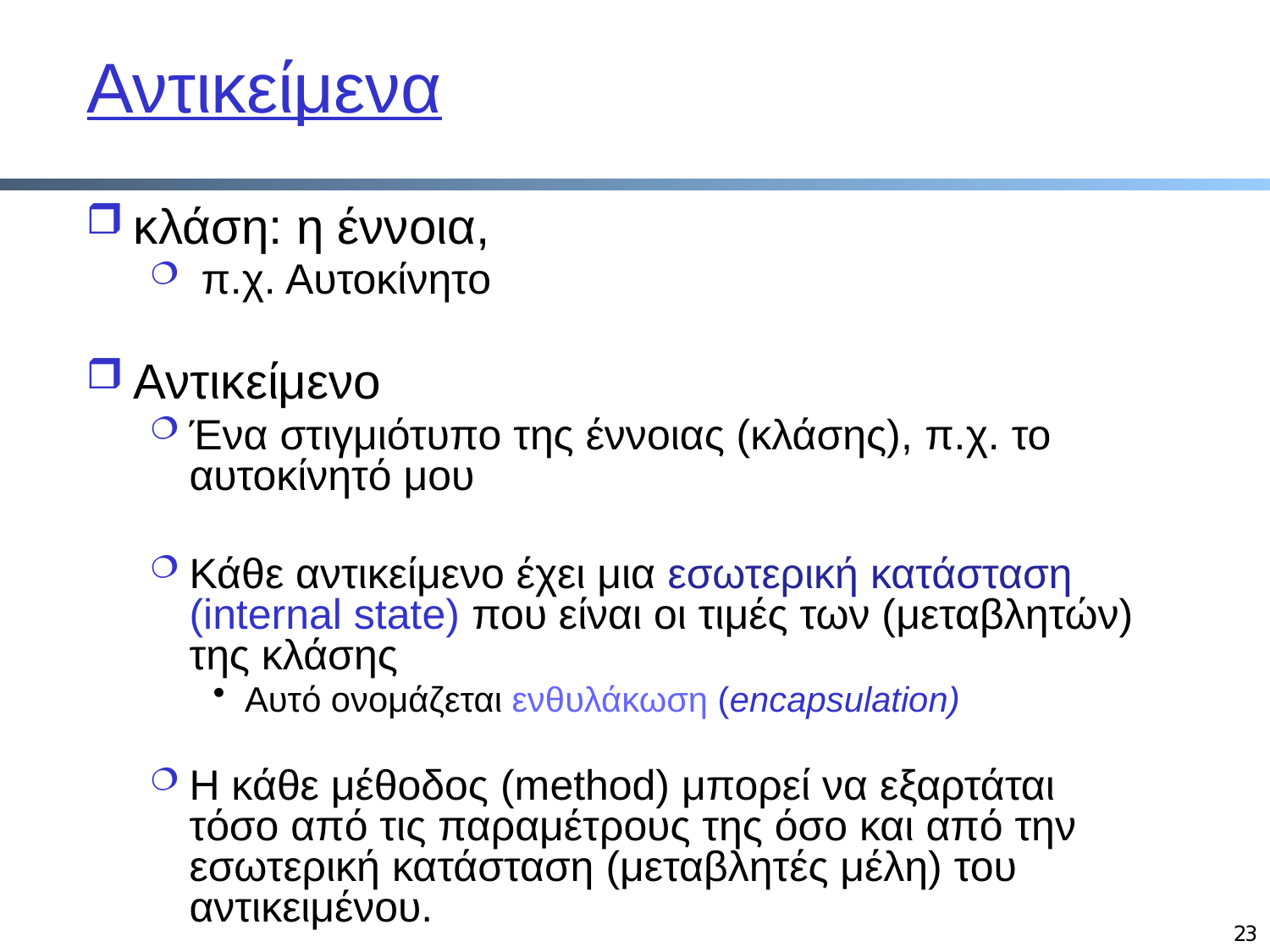

Αντικείμενα

κλάση: η έννοια,
 π.χ. Αυτοκίνητο

Αντικείμενο
Ένα στιγμιότυπο της έννοιας (κλάσης), π.χ. το αυτοκίνητό μου

Κάθε αντικείμενο έχει μια εσωτερική κατάσταση (internal state) που είναι οι τιμές των (μεταβλητών) της κλάσης
Αυτό ονομάζεται ενθυλάκωση (encapsulation)

Η κάθε μέθοδος (method) μπορεί να εξαρτάται τόσο από τις παραμέτρους της όσο και από την εσωτερική κατάσταση (μεταβλητές μέλη) του αντικειμένου.
23